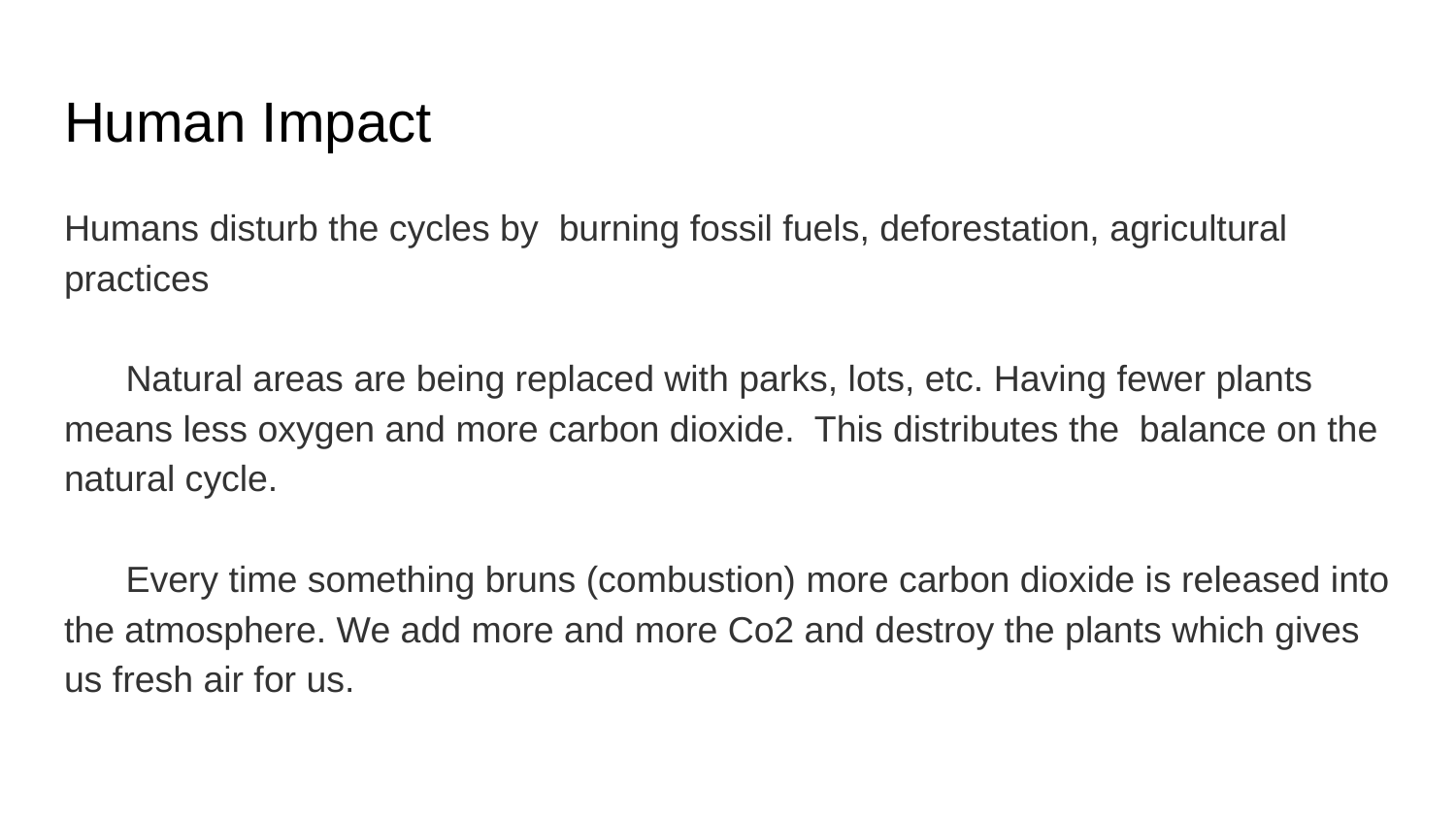

# Human Impact
Humans disturb the cycles by  burning fossil fuels, deforestation, agricultural practices

Natural areas are being replaced with parks, lots, etc. Having fewer plants means less oxygen and more carbon dioxide.  This distributes the  balance on the natural cycle.

Every time something bruns (combustion) more carbon dioxide is released into the atmosphere. We add more and more Co2 and destroy the plants which gives us fresh air for us.